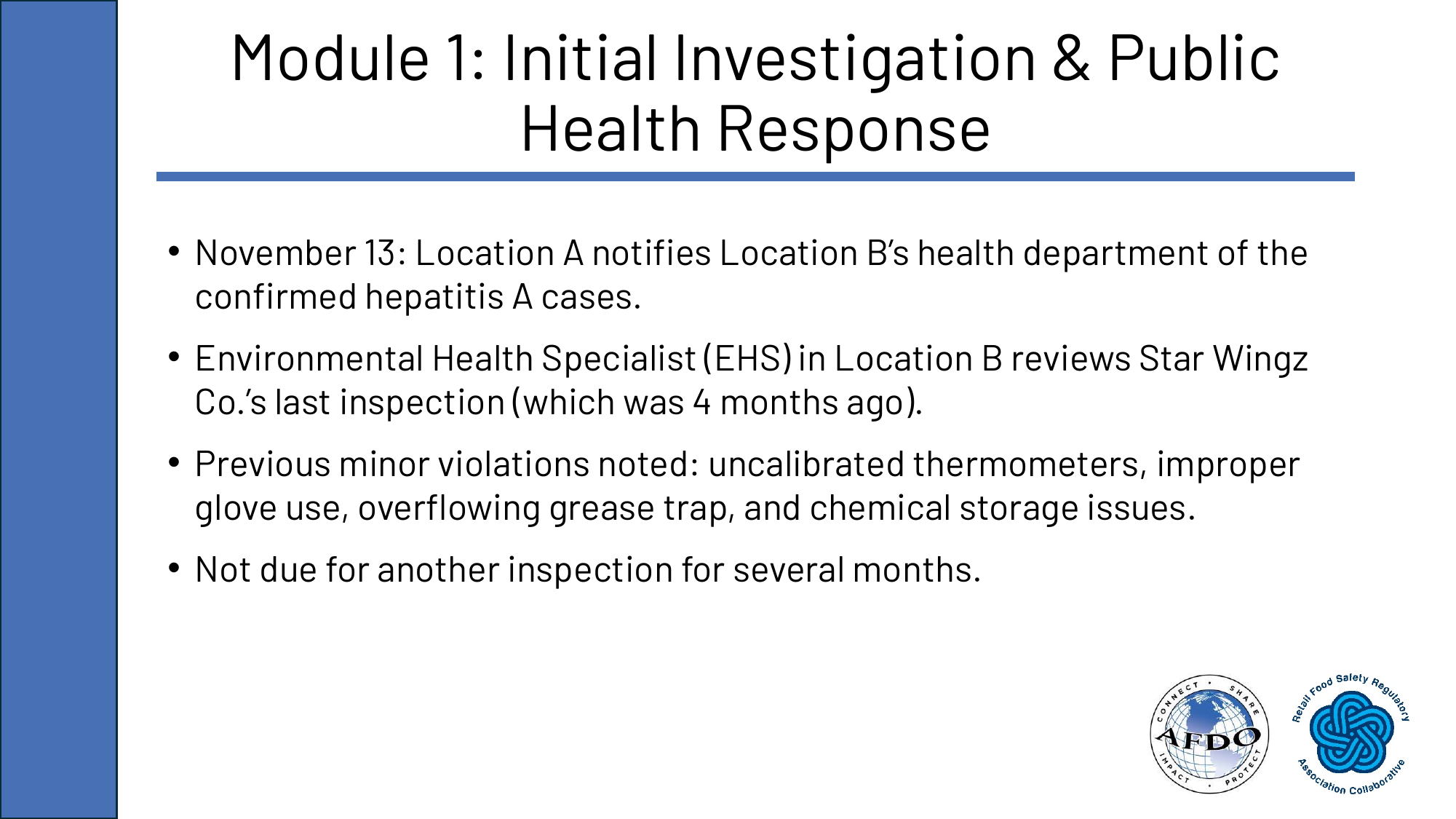

# Module 1: Initial Investigation & Public Health Response
November 13: Location A notifies Location B’s health department of the confirmed hepatitis A cases.
Environmental Health Specialist (EHS) in Location B reviews Star Wingz Co.’s last inspection (which was 4 months ago).
Previous minor violations noted: uncalibrated thermometers, improper glove use, overflowing grease trap, and chemical storage issues.
Not due for another inspection for several months.